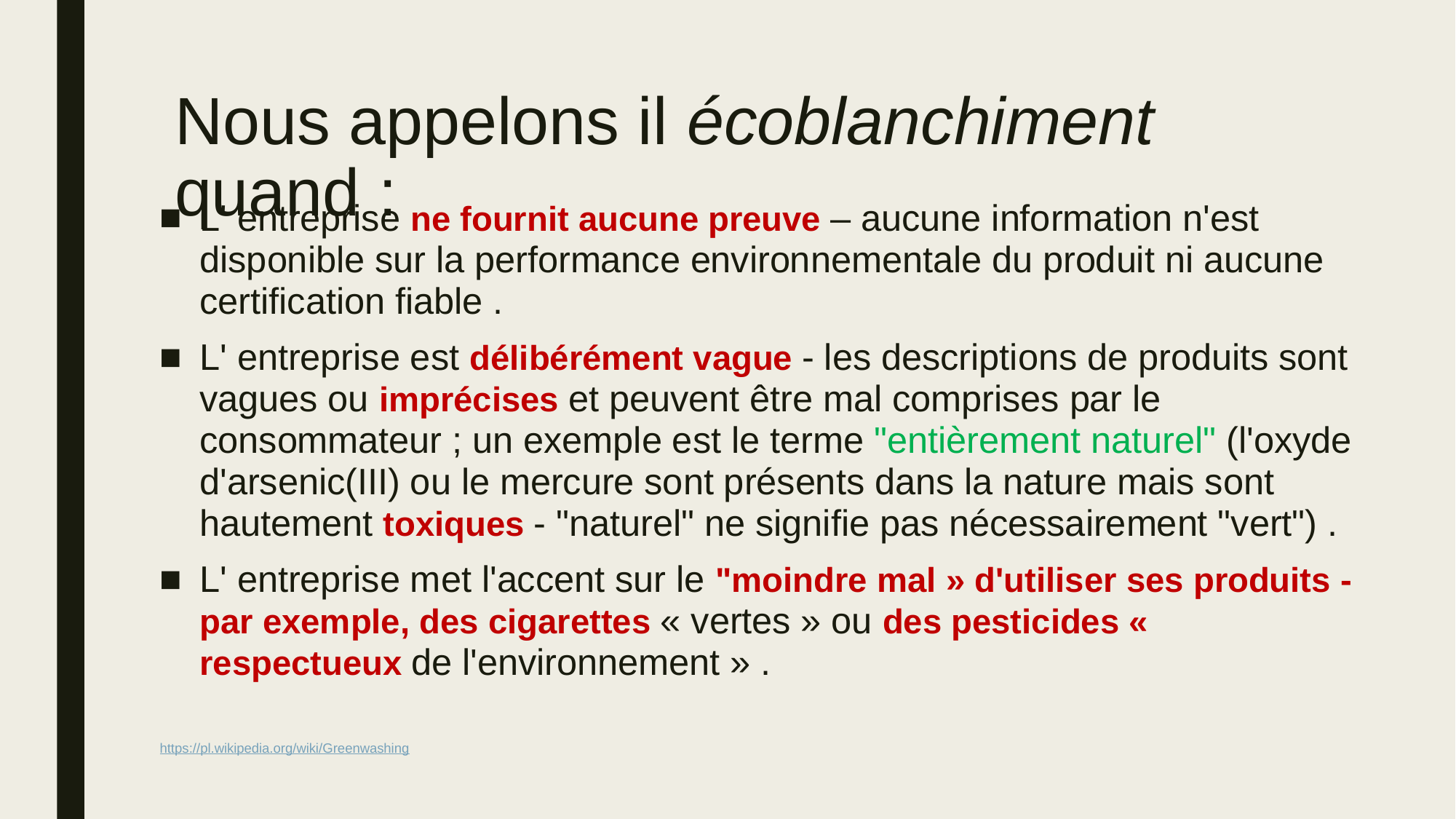

# Nous appelons il écoblanchiment quand :
L' entreprise ne fournit aucune preuve – aucune information n'est disponible sur la performance environnementale du produit ni aucune certification fiable .
L' entreprise est délibérément vague - les descriptions de produits sont vagues ou imprécises et peuvent être mal comprises par le consommateur ; un exemple est le terme "entièrement naturel" (l'oxyde d'arsenic(III) ou le mercure sont présents dans la nature mais sont hautement toxiques - "naturel" ne signifie pas nécessairement "vert") .
L' entreprise met l'accent sur le "moindre mal » d'utiliser ses produits - par exemple, des cigarettes « vertes » ou des pesticides « respectueux de l'environnement » .

https://pl.wikipedia.org/wiki/Greenwashing